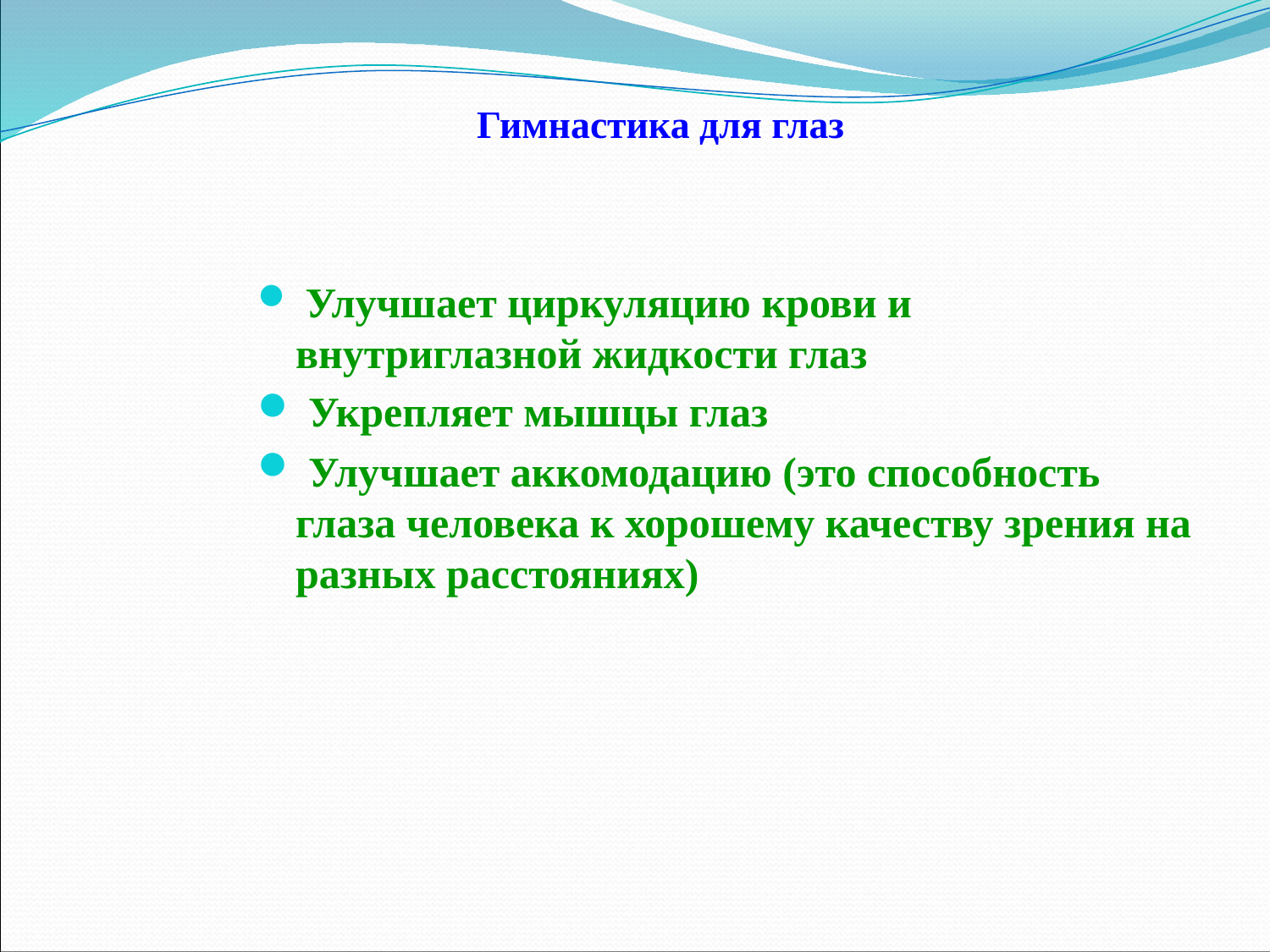

# Гимнастика для глаз
 Улучшает циркуляцию крови и внутриглазной жидкости глаз
 Укрепляет мышцы глаз
 Улучшает аккомодацию (это способность глаза человека к хорошему качеству зрения на разных расстояниях)